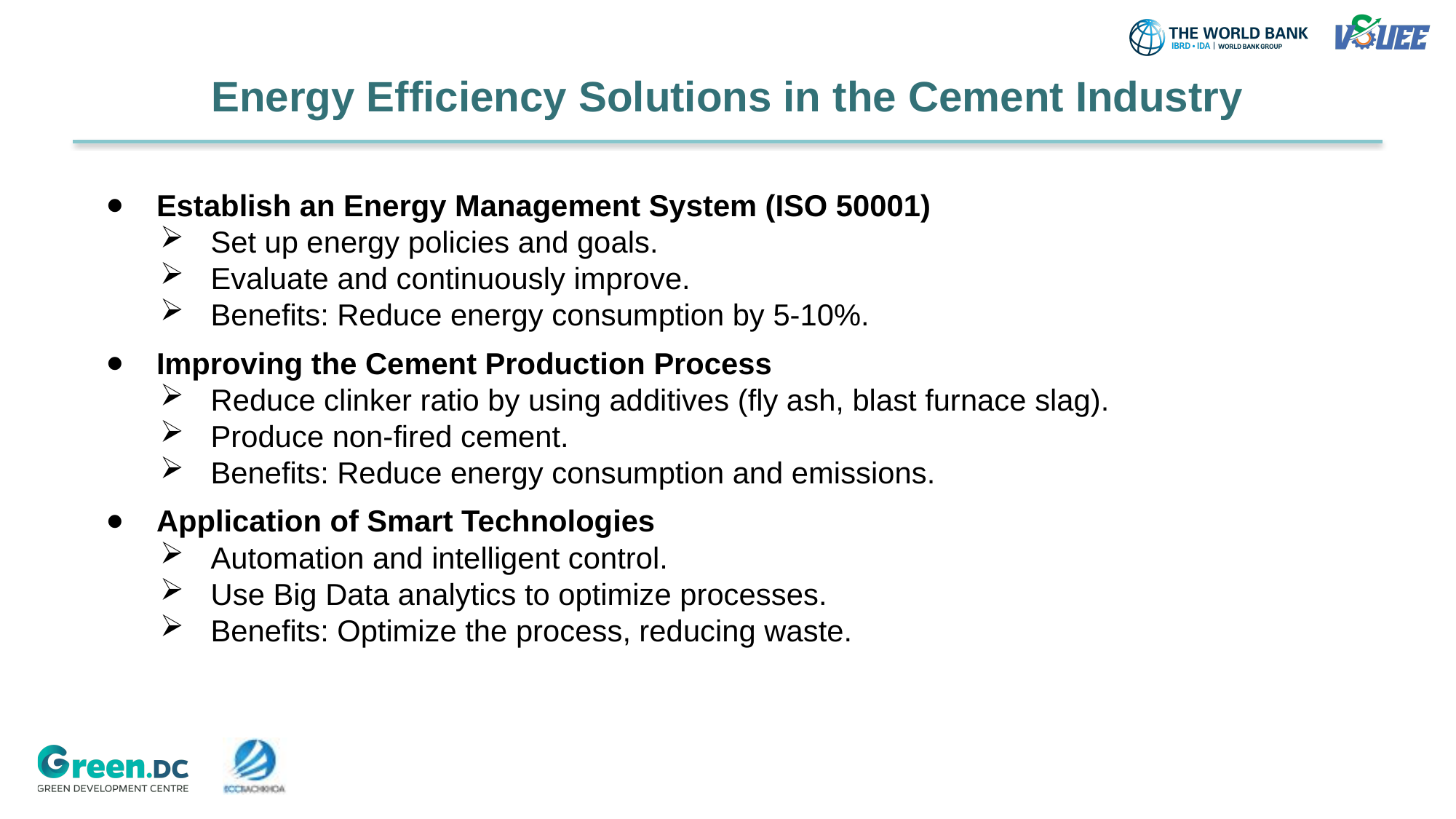

# Energy Efficiency Solutions in the Cement Industry
Establish an Energy Management System (ISO 50001)
Set up energy policies and goals.
Evaluate and continuously improve.
Benefits: Reduce energy consumption by 5-10%.
Improving the Cement Production Process
Reduce clinker ratio by using additives (fly ash, blast furnace slag).
Produce non-fired cement.
Benefits: Reduce energy consumption and emissions.
Application of Smart Technologies
Automation and intelligent control.
Use Big Data analytics to optimize processes.
Benefits: Optimize the process, reducing waste.